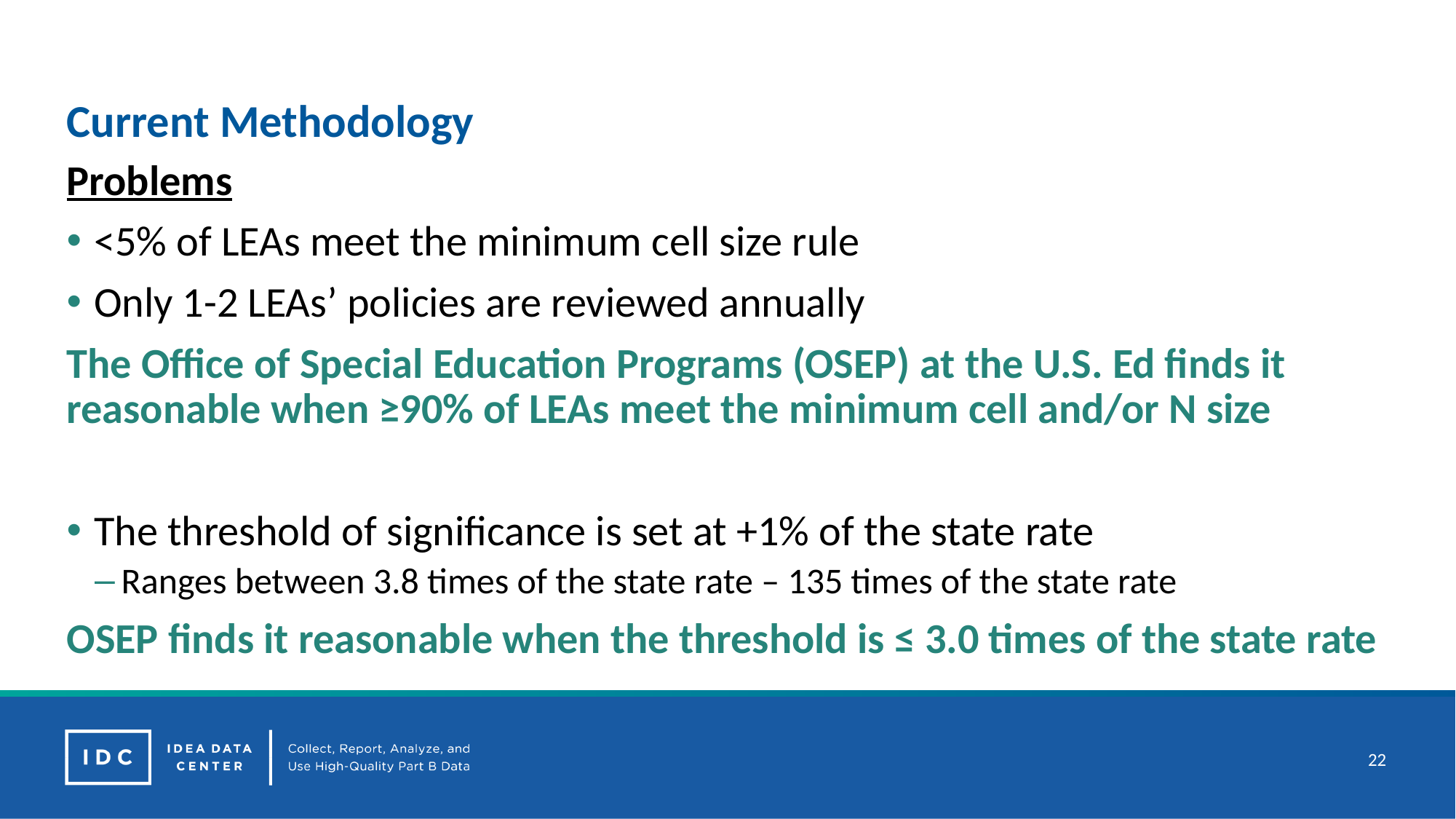

# Current Methodology
Problems
<5% of LEAs meet the minimum cell size rule
Only 1-2 LEAs’ policies are reviewed annually
The Office of Special Education Programs (OSEP) at the U.S. Ed finds it reasonable when ≥90% of LEAs meet the minimum cell and/or N size

The threshold of significance is set at +1% of the state rate
Ranges between 3.8 times of the state rate – 135 times of the state rate
OSEP finds it reasonable when the threshold is ≤ 3.0 times of the state rate

22